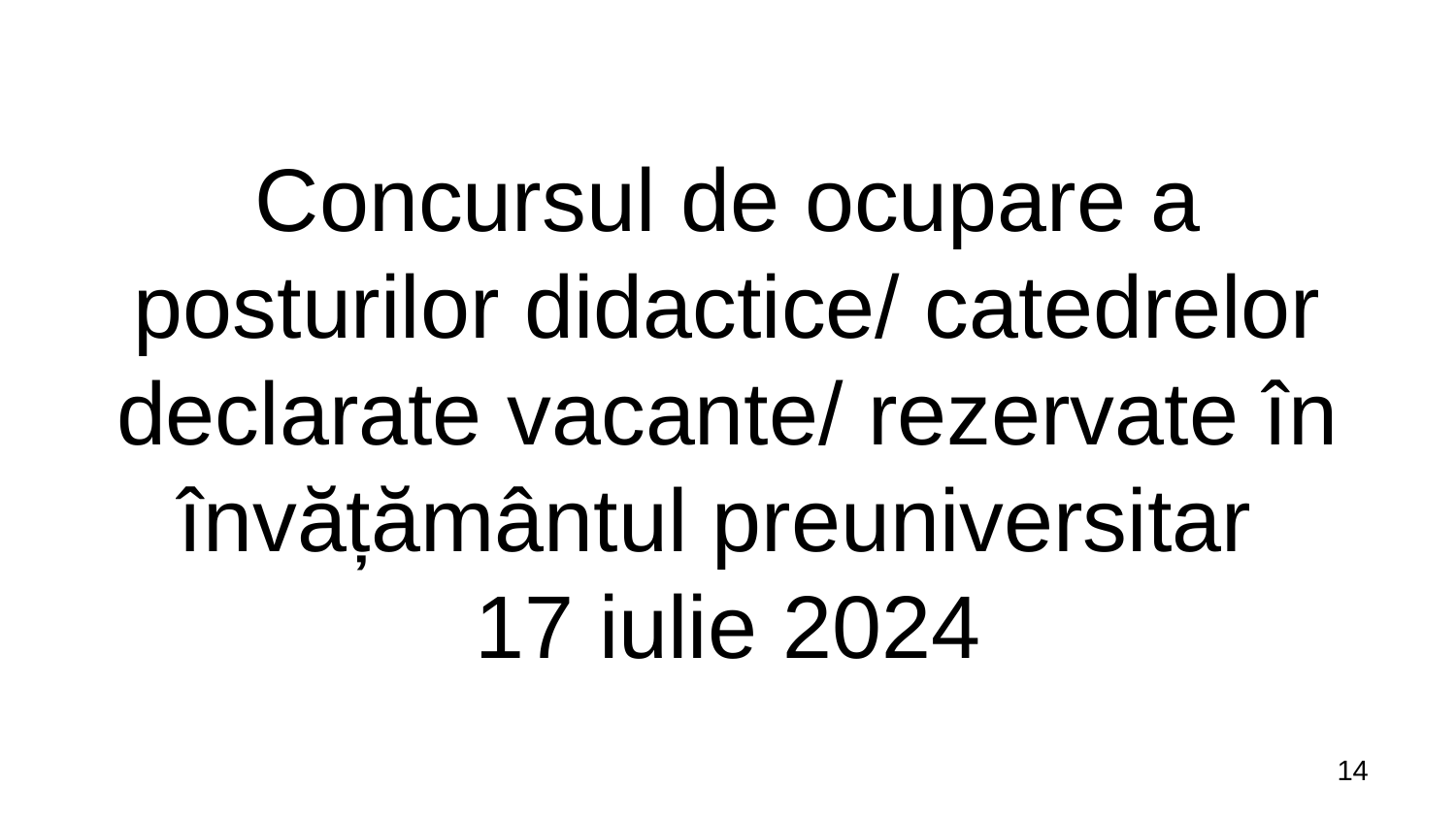

# Concursul de ocupare a posturilor didactice/ catedrelor declarate vacante/ rezervate în învățământul preuniversitar 17 iulie 2024
14